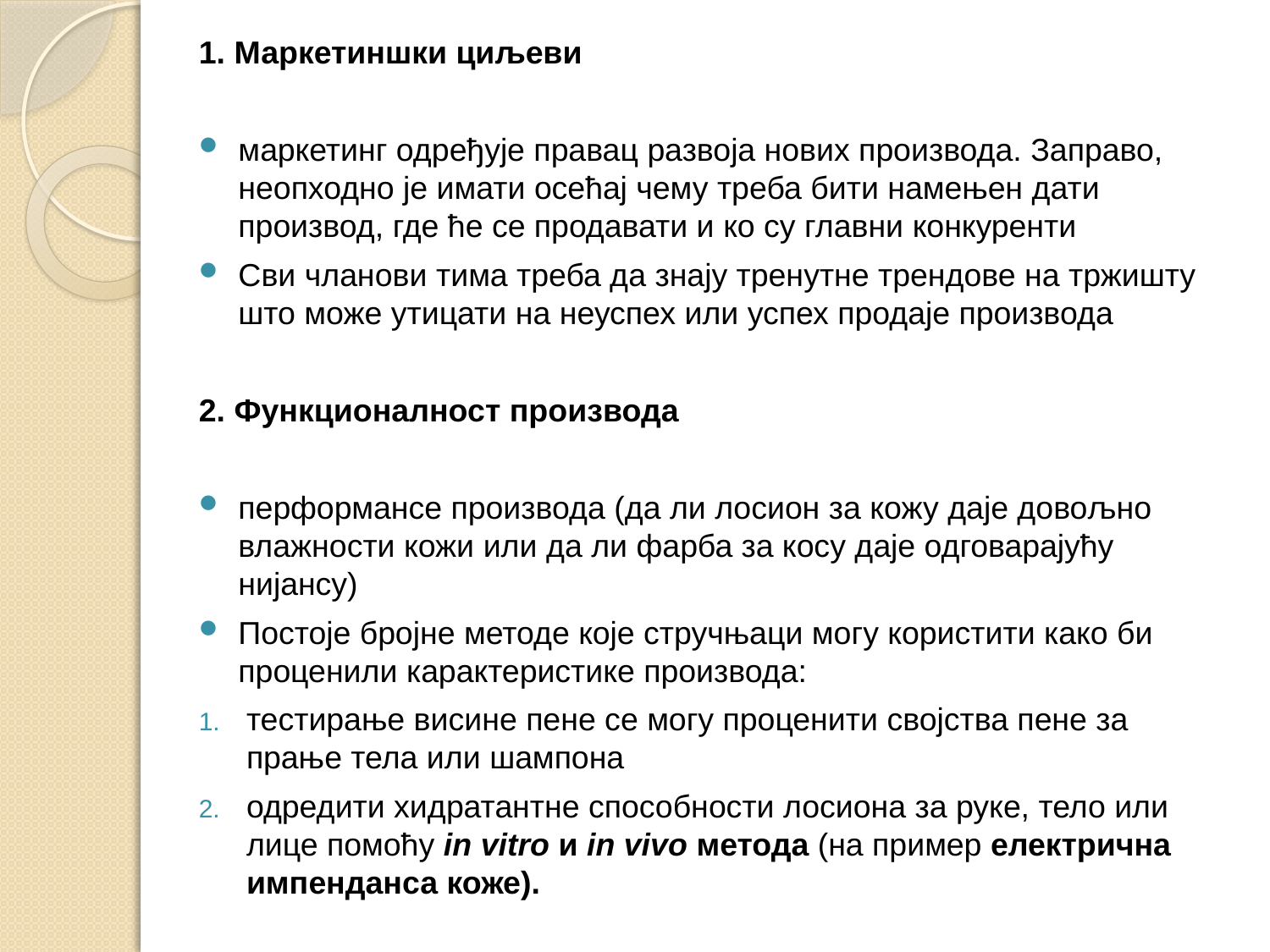

1. Маркетиншки циљеви

маркетинг одређује правац развоја нових производа. Заправо, неопходно је имати осећај чему треба бити намењен дати производ, где ће се продавати и ко су главни конкуренти
Сви чланови тима треба да знају тренутне трендове на тржишту што може утицати на неуспех или успех продаје производа

2. Функционалност производа

перформансе производа (да ли лосион за кожу даје довољно влажности кожи или да ли фарба за косу даје одговарајућу ниjaнсу)
Постоје бројне методе које стручњаци могу користити како би проценили карактеристике производа:
тестирање висине пене се могу проценити својства пене за прање тела или шампона
одредити хидратантне способности лосиона за руке, тело или лице помоћу in vitro и in vivo метода (на пример електрична импенданса коже).